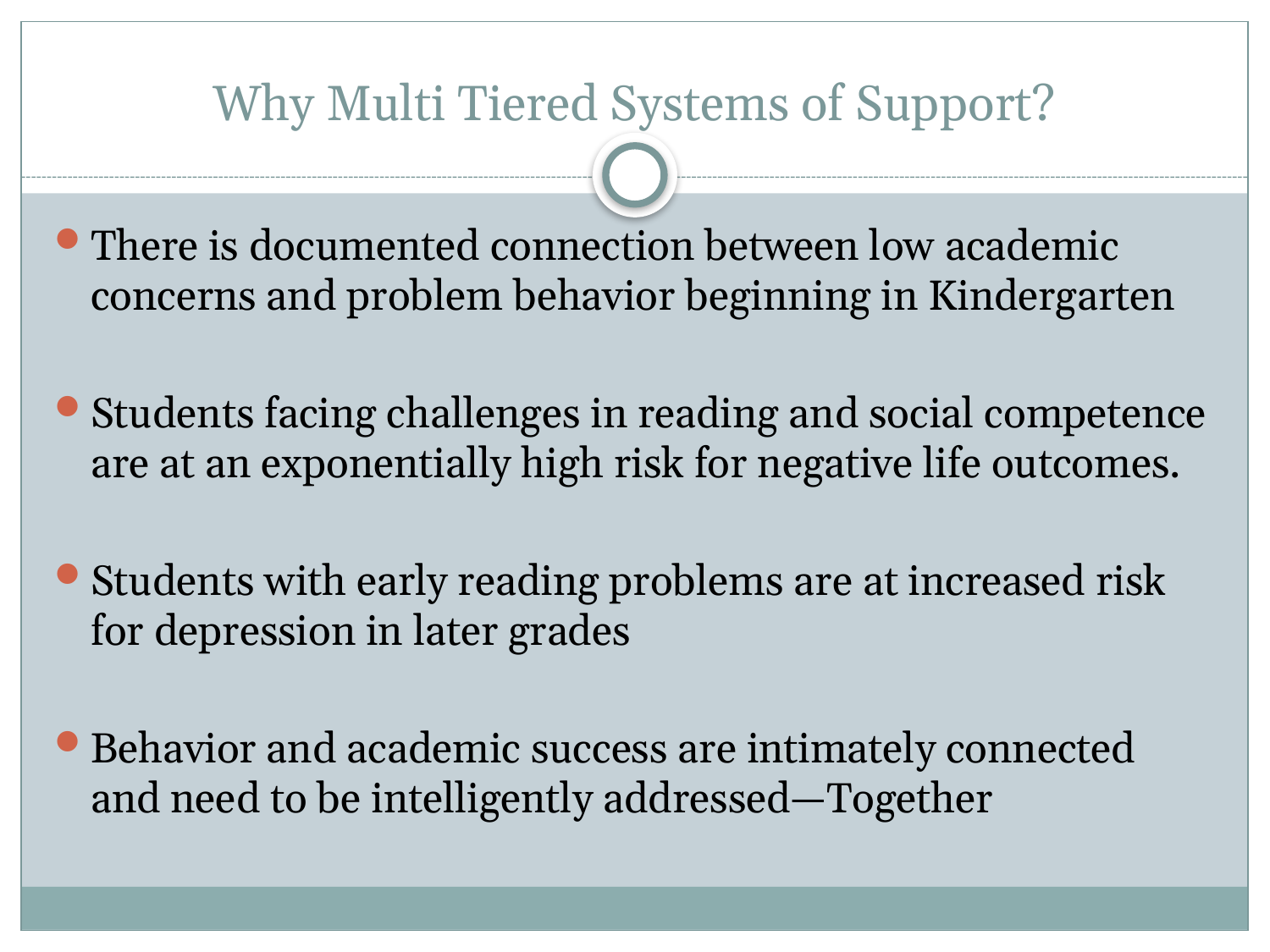

# Why Multi Tiered Systems of Support?
There is documented connection between low academic concerns and problem behavior beginning in Kindergarten

Students facing challenges in reading and social competence are at an exponentially high risk for negative life outcomes.

Students with early reading problems are at increased risk for depression in later grades

Behavior and academic success are intimately connected and need to be intelligently addressed—Together